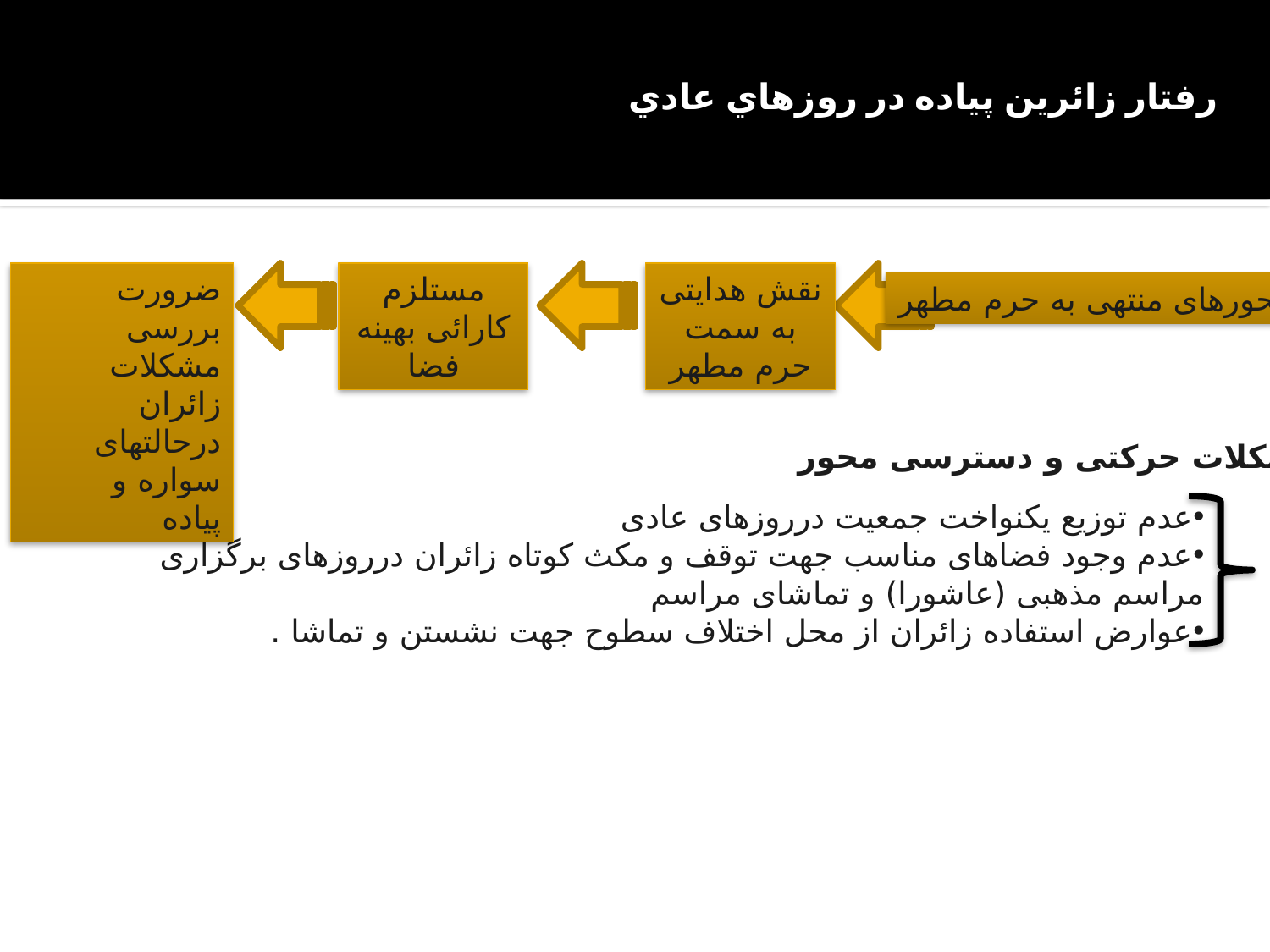

رفتار زائرين پياده در روزهاي عادي
ضرورت بررسی مشکلات زائران درحالتهای سواره و
پیاده

مستلزم کارائی بهینه فضا

نقش هدایتی به سمت حرم مطهر

محورهای منتهی به حرم مطهر
مشکلات حرکتی و دسترسی محور
عدم توزیع یکنواخت جمعیت درروزهای عادی
عدم وجود فضاهای مناسب جهت توقف و مکث کوتاه زائران درروزهای برگزاری مراسم مذهبی (عاشورا) و تماشای مراسم
عوارض استفاده زائران از محل اختلاف سطوح جهت نشستن و تماشا .